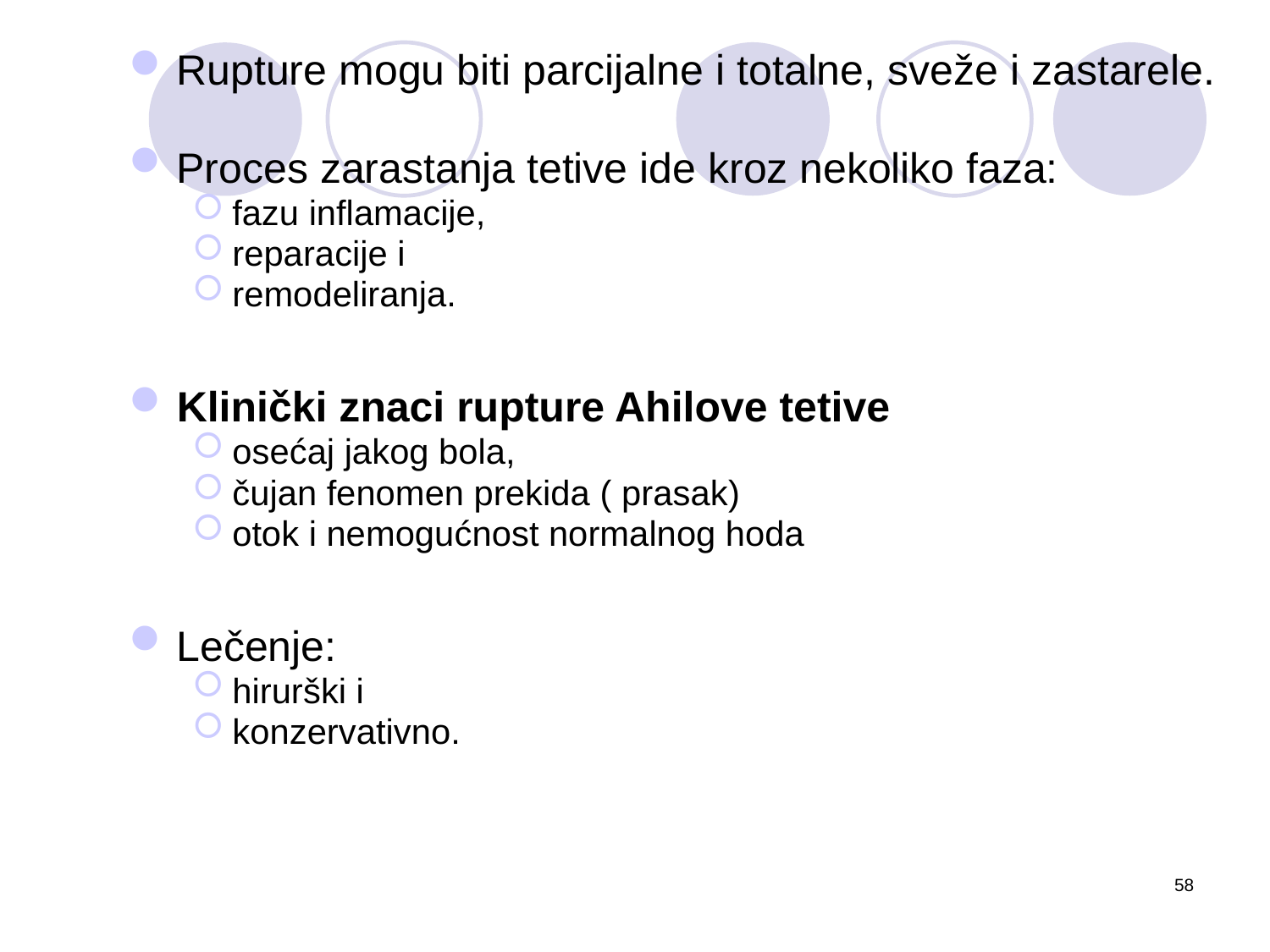

Rupture mogu biti parcijalne i totalne, sveže i zastarele.

Proces zarastanja tetive ide kroz nekoliko faza:
fazu inflamacije,
reparacije i
remodeliranja.

Klinički znaci rupture Ahilove tetive
osećaj jakog bola,
čujan fenomen prekida ( prasak)
otok i nemogućnost normalnog hoda

Lečenje:
hirurški i
konzervativno.
58